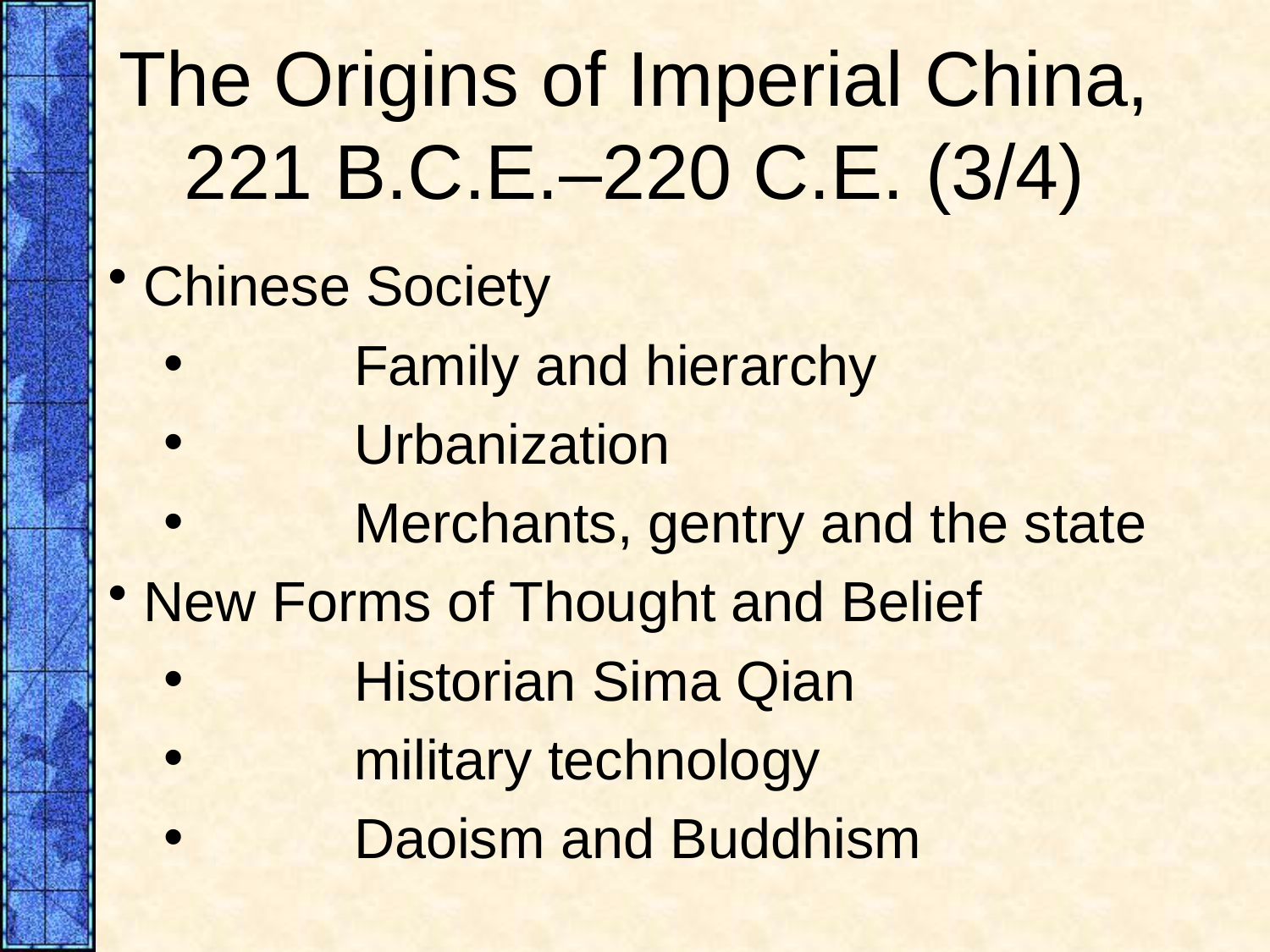

# The Origins of Imperial China, 221 B.C.E.–220 C.E. (3/4)
 Chinese Society
	Family and hierarchy
	Urbanization
	Merchants, gentry and the state
 New Forms of Thought and Belief
	Historian Sima Qian
	military technology
	Daoism and Buddhism